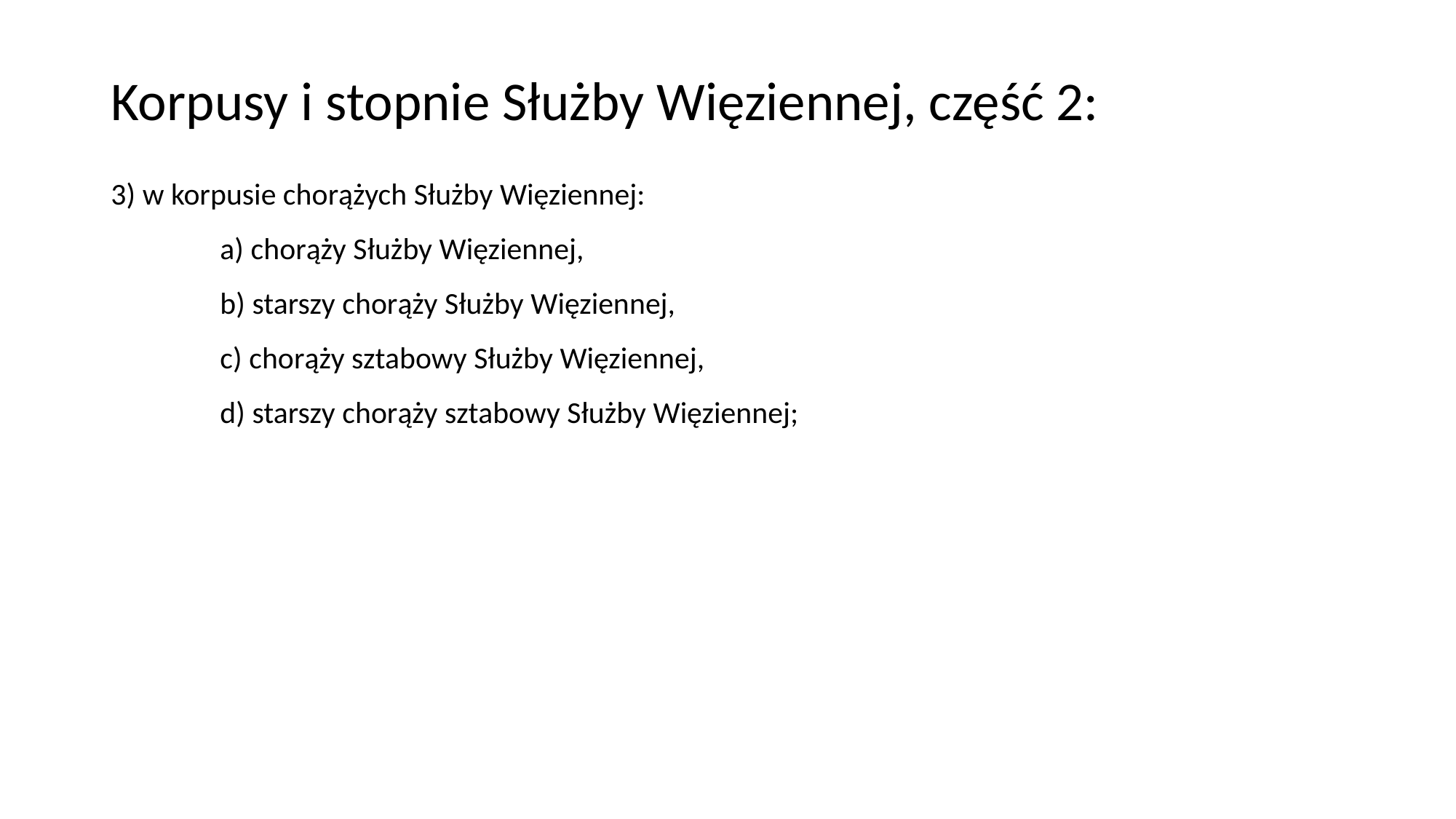

# Korpusy i stopnie Służby Więziennej, część 2:
3) w korpusie chorążych Służby Więziennej:
	a) chorąży Służby Więziennej,
	b) starszy chorąży Służby Więziennej,
	c) chorąży sztabowy Służby Więziennej,
	d) starszy chorąży sztabowy Służby Więziennej;